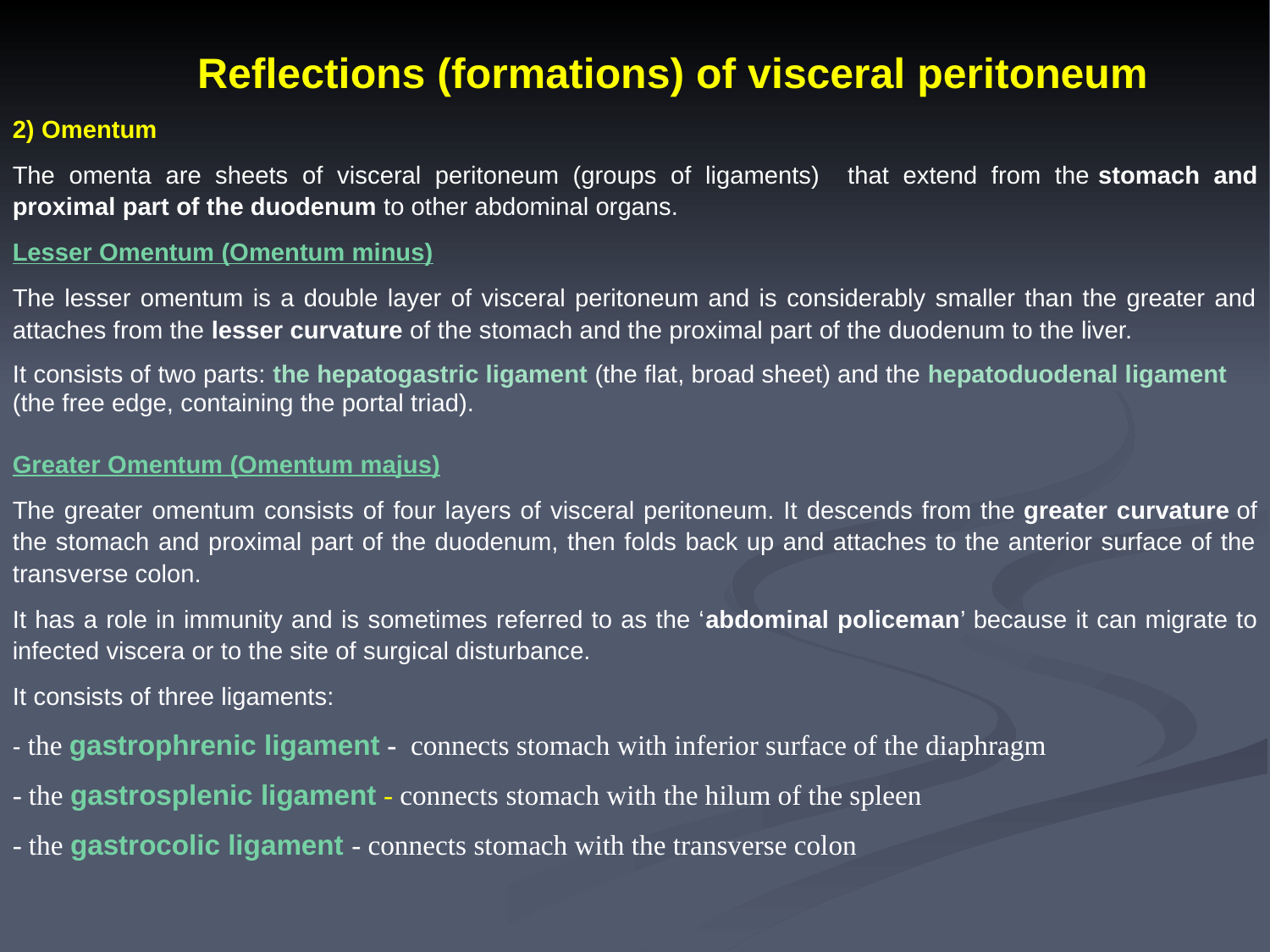

Reflections (formations) of visceral peritoneum
2) Omentum
The omenta are sheets of visceral peritoneum (groups of ligaments)  that extend from the stomach and proximal part of the duodenum to other abdominal organs.
Lesser Omentum (Omentum minus)
The lesser omentum is a double layer of visceral peritoneum and is considerably smaller than the greater and attaches from the lesser curvature of the stomach and the proximal part of the duodenum to the liver.
It consists of two parts: the hepatogastric ligament (the flat, broad sheet) and the hepatoduodenal ligament (the free edge, containing the portal triad).

Greater Omentum (Omentum majus)
The greater omentum consists of four layers of visceral peritoneum. It descends from the greater curvature of the stomach and proximal part of the duodenum, then folds back up and attaches to the anterior surface of the transverse colon.
It has a role in immunity and is sometimes referred to as the ‘abdominal policeman’ because it can migrate to infected viscera or to the site of surgical disturbance.
It consists of three ligaments:
- the gastrophrenic ligament -  connects stomach with inferior surface of the diaphragm
- the gastrosplenic ligament - connects stomach with the hilum of the spleen
- the gastrocolic ligament - connects stomach with the transverse colon